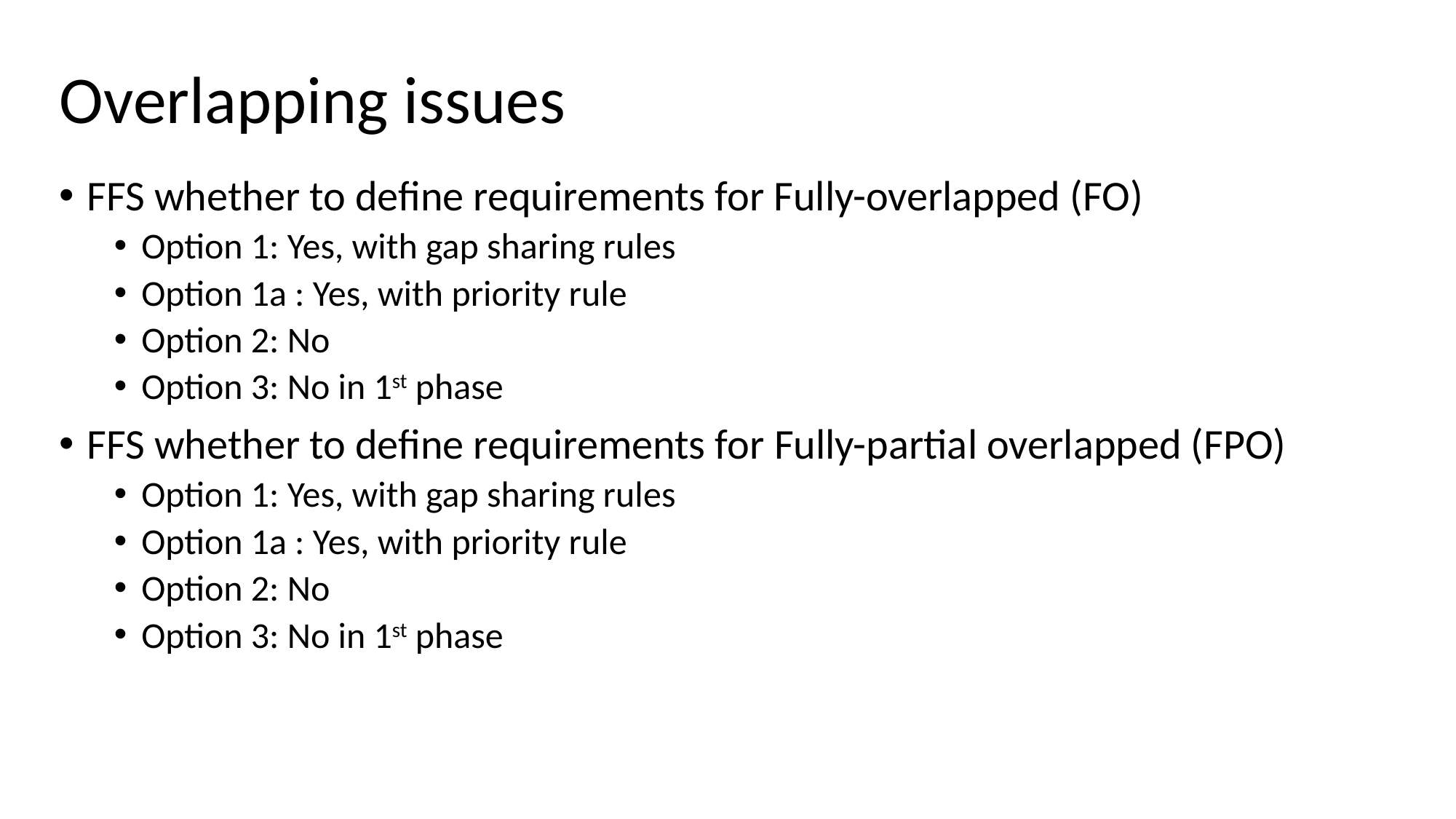

# Overlapping issues
FFS whether to define requirements for Fully-overlapped (FO)
Option 1: Yes, with gap sharing rules
Option 1a : Yes, with priority rule
Option 2: No
Option 3: No in 1st phase
FFS whether to define requirements for Fully-partial overlapped (FPO)
Option 1: Yes, with gap sharing rules
Option 1a : Yes, with priority rule
Option 2: No
Option 3: No in 1st phase